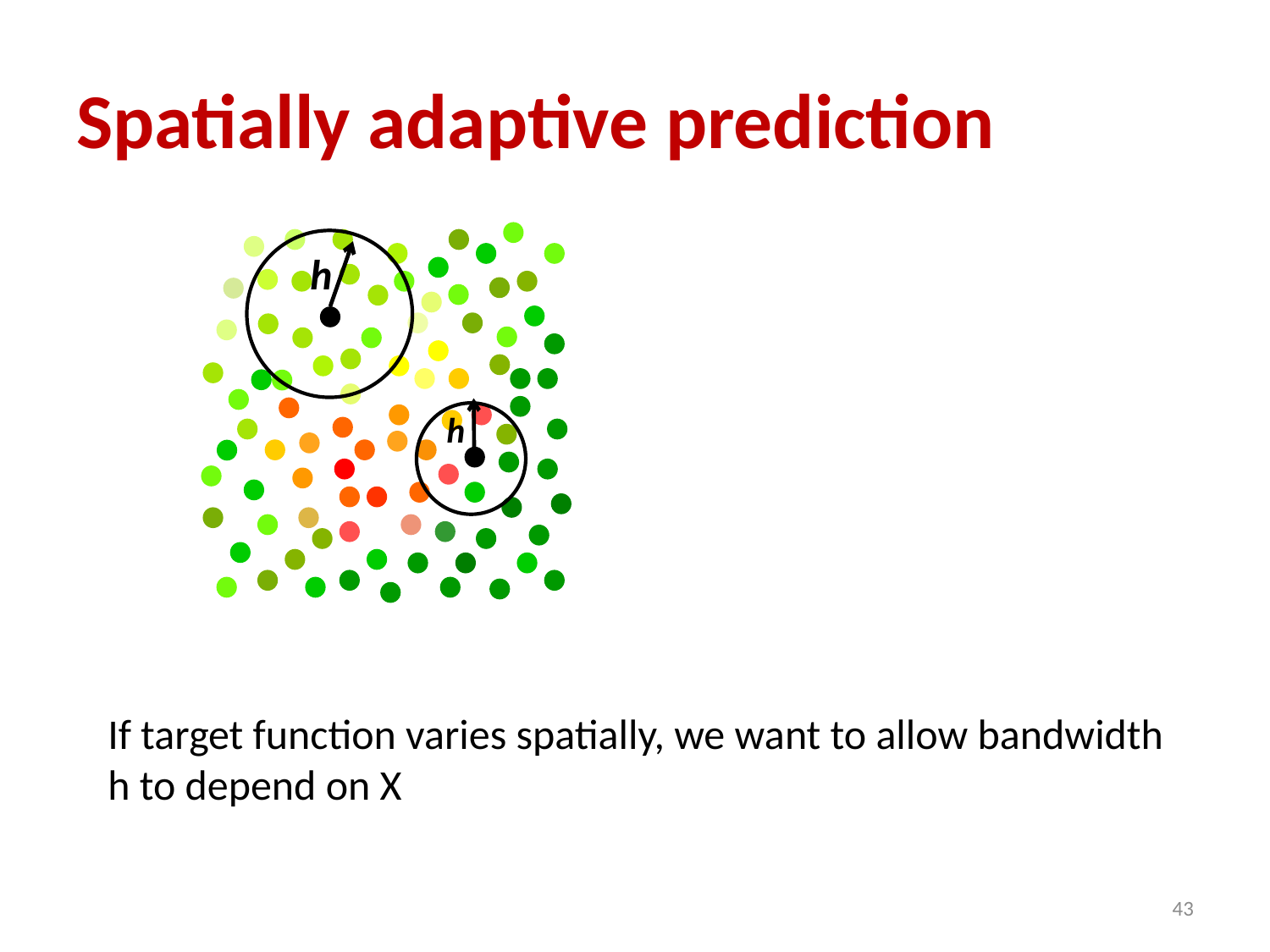

# Spatially adaptive prediction

h
h

If target function varies spatially, we want to allow bandwidth h to depend on X

43